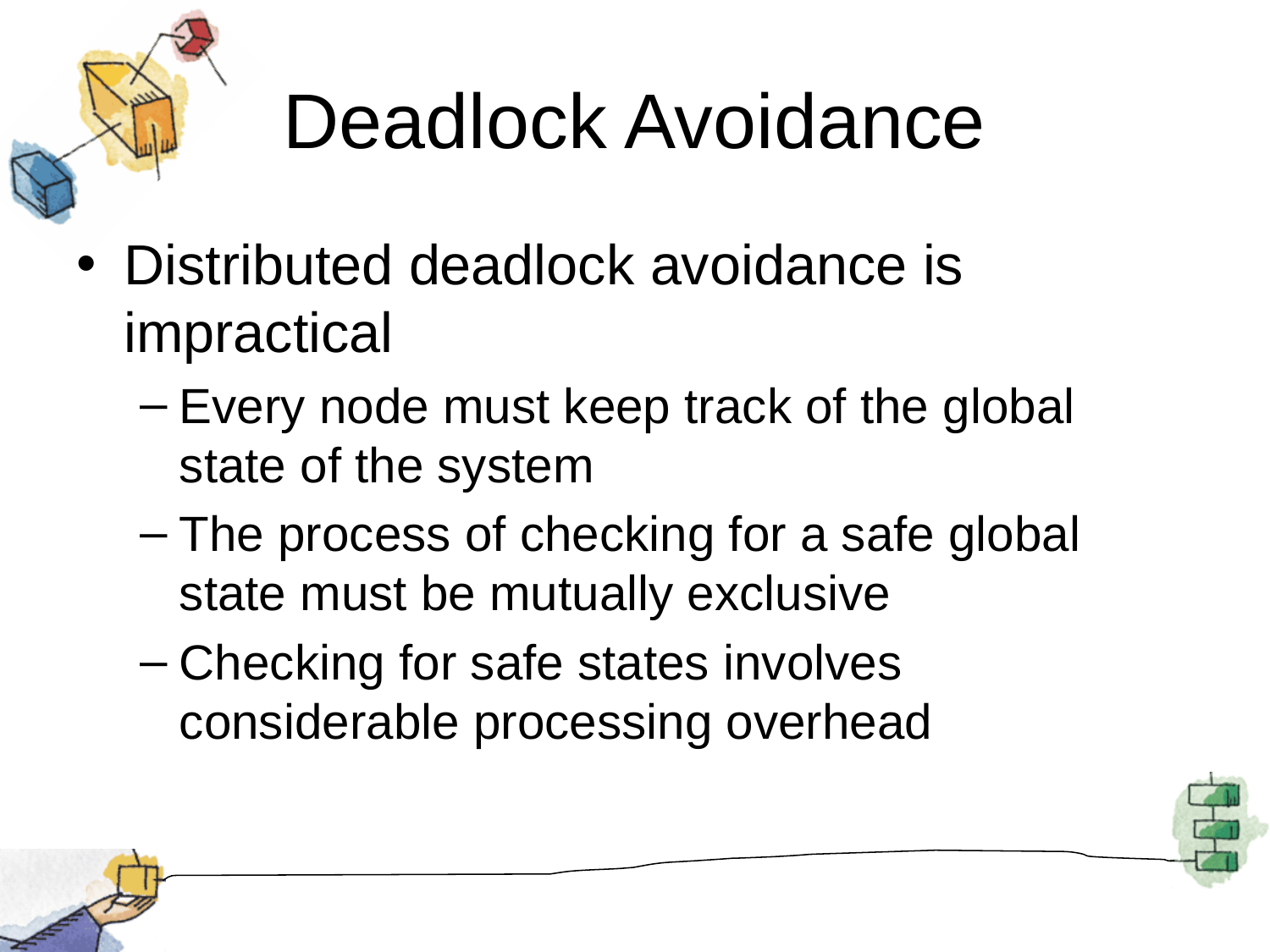

# Deadlock Avoidance
Distributed deadlock avoidance is impractical
Every node must keep track of the global state of the system
The process of checking for a safe global state must be mutually exclusive
Checking for safe states involves considerable processing overhead